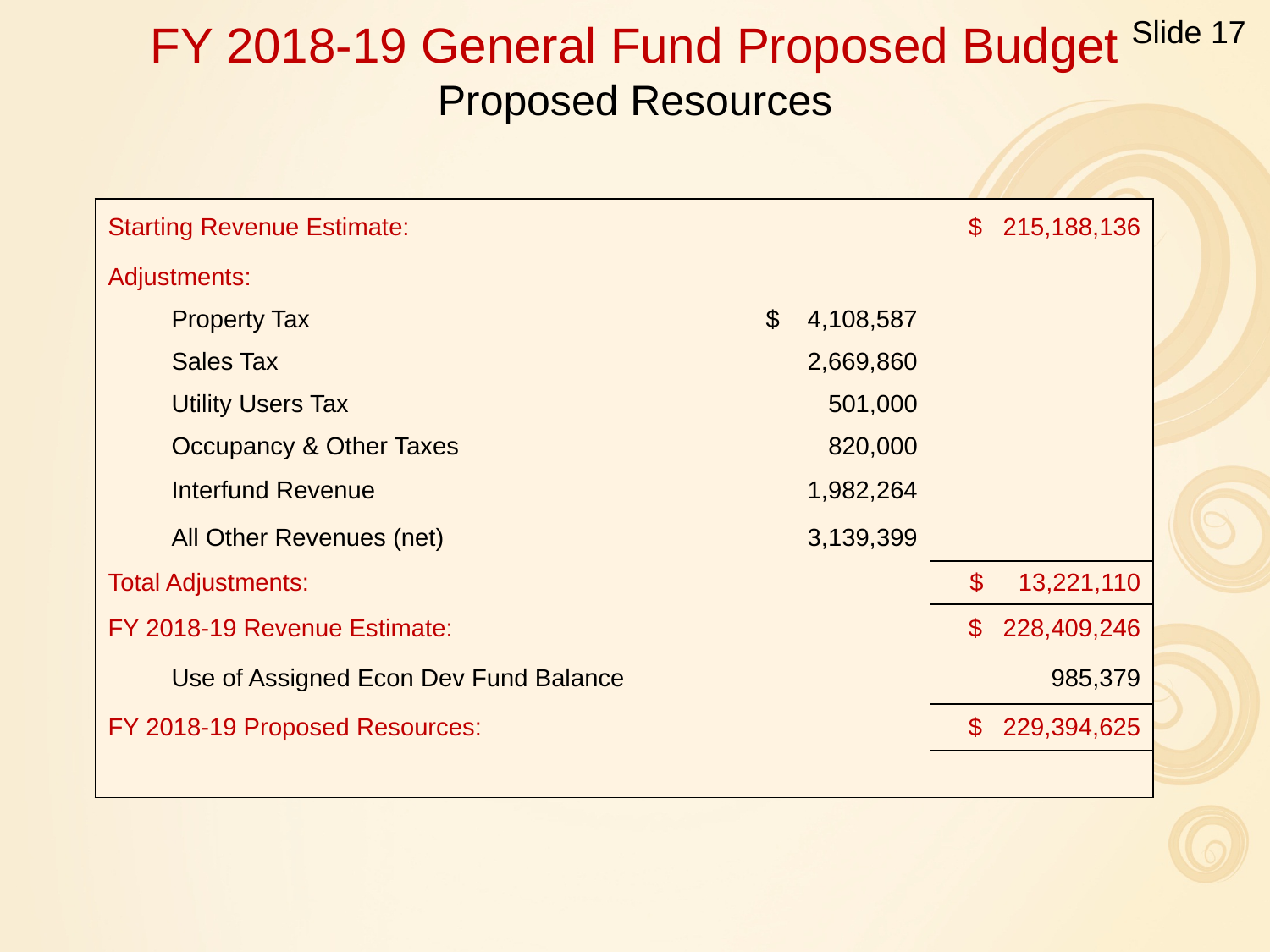

Slide 17
FY 2018-19 General Fund Proposed Budget
Proposed Resources
| Starting Revenue Estimate: |  | $ 215,188,136 |
| --- | --- | --- |
| Adjustments: |  |  |
| Property Tax | $ 4,108,587 |  |
| Sales Tax | 2,669,860 |  |
| Utility Users Tax | 501,000 |  |
| Occupancy & Other Taxes | 820,000 |  |
| Interfund Revenue | 1,982,264 |  |
| All Other Revenues (net) | 3,139,399 |  |
| Total Adjustments: |  | $ 13,221,110 |
| FY 2018-19 Revenue Estimate: |  | $ 228,409,246 |
| Use of Assigned Econ Dev Fund Balance |  | 985,379 |
| FY 2018-19 Proposed Resources: |  | $ 229,394,625 |
|  |  |  |